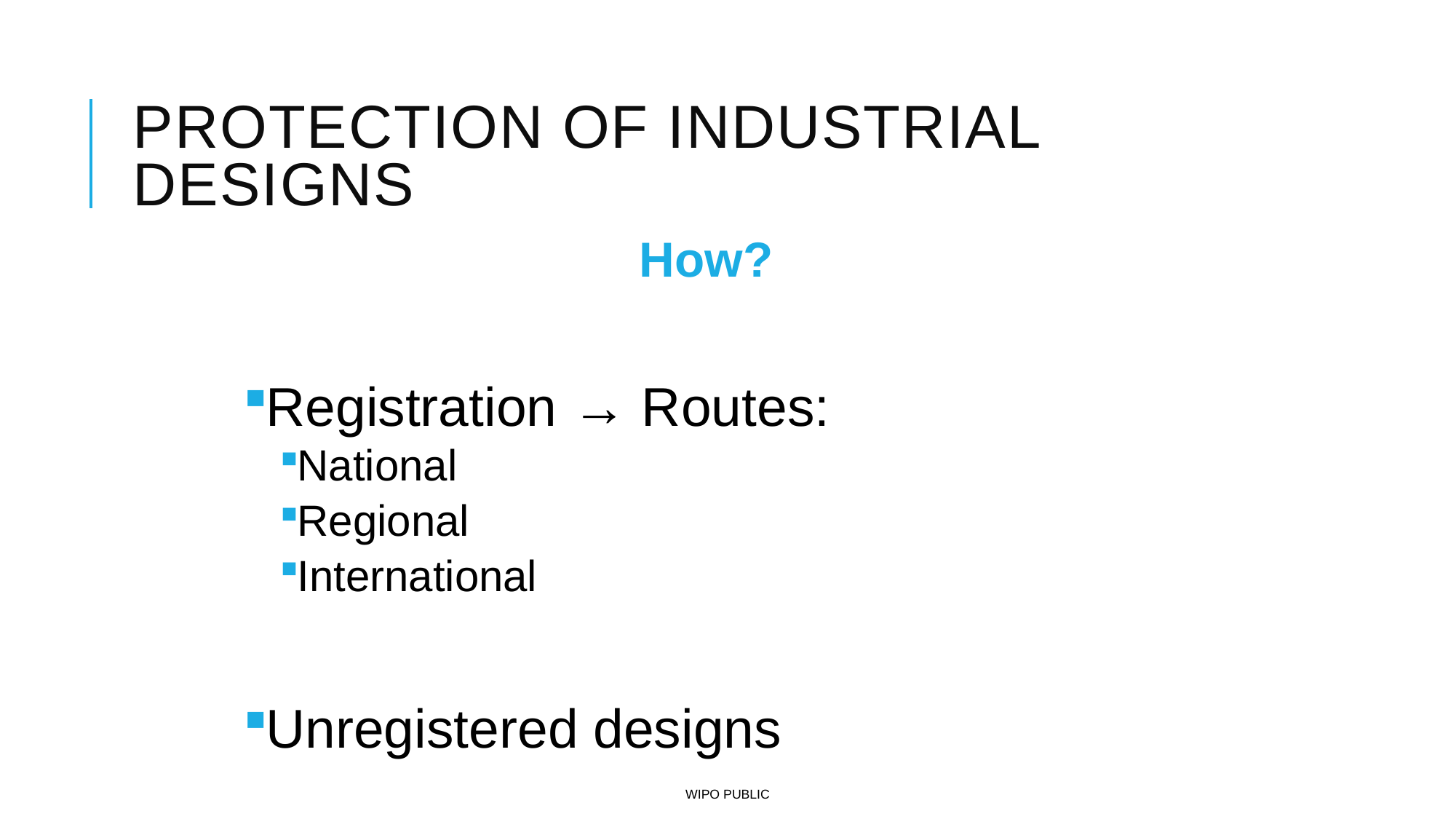

# Protection of Industrial Designs
How?

Registration → Routes:
National
Regional
International

Unregistered designs